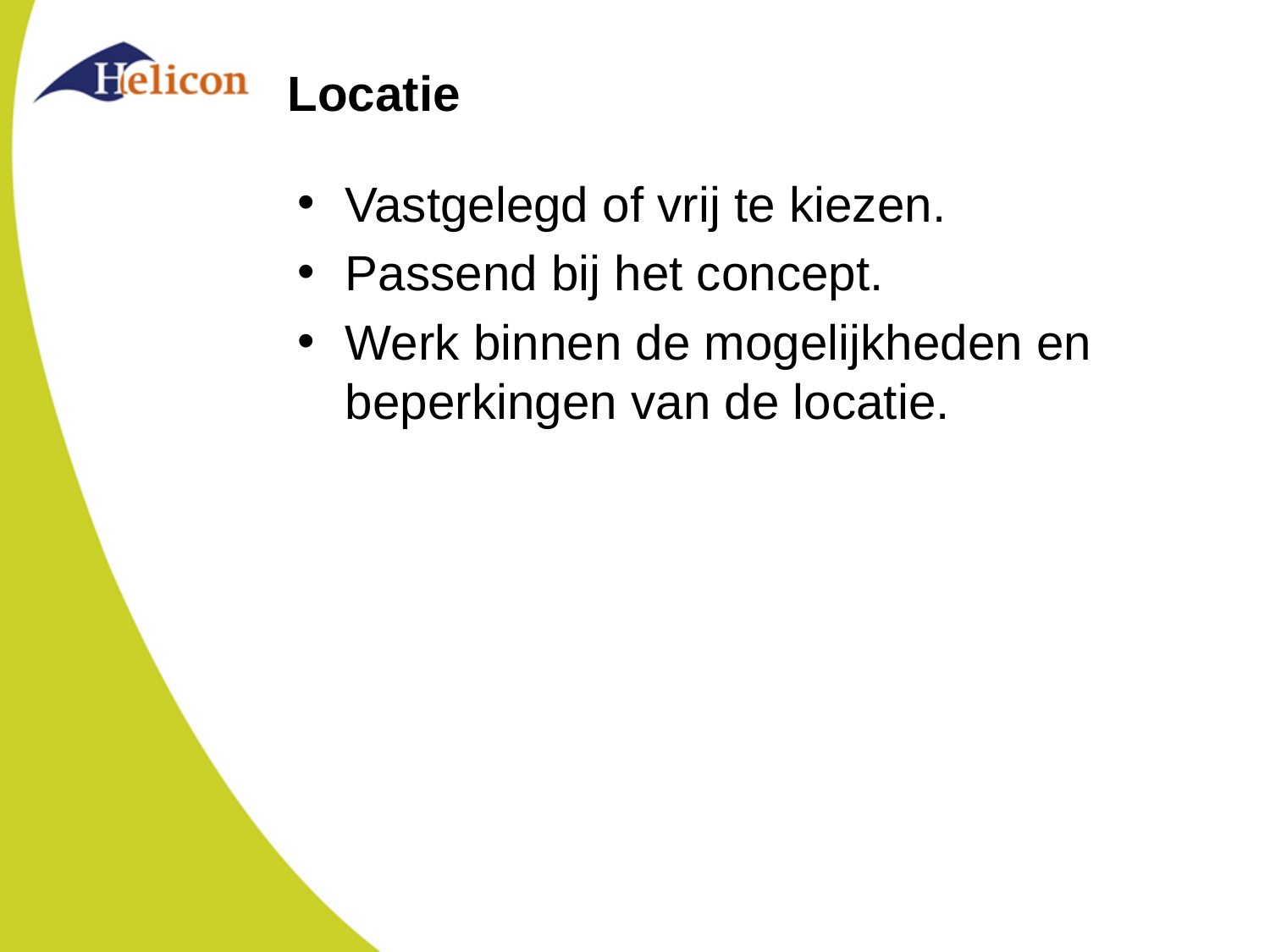

# Locatie
Vastgelegd of vrij te kiezen.
Passend bij het concept.
Werk binnen de mogelijkheden en beperkingen van de locatie.